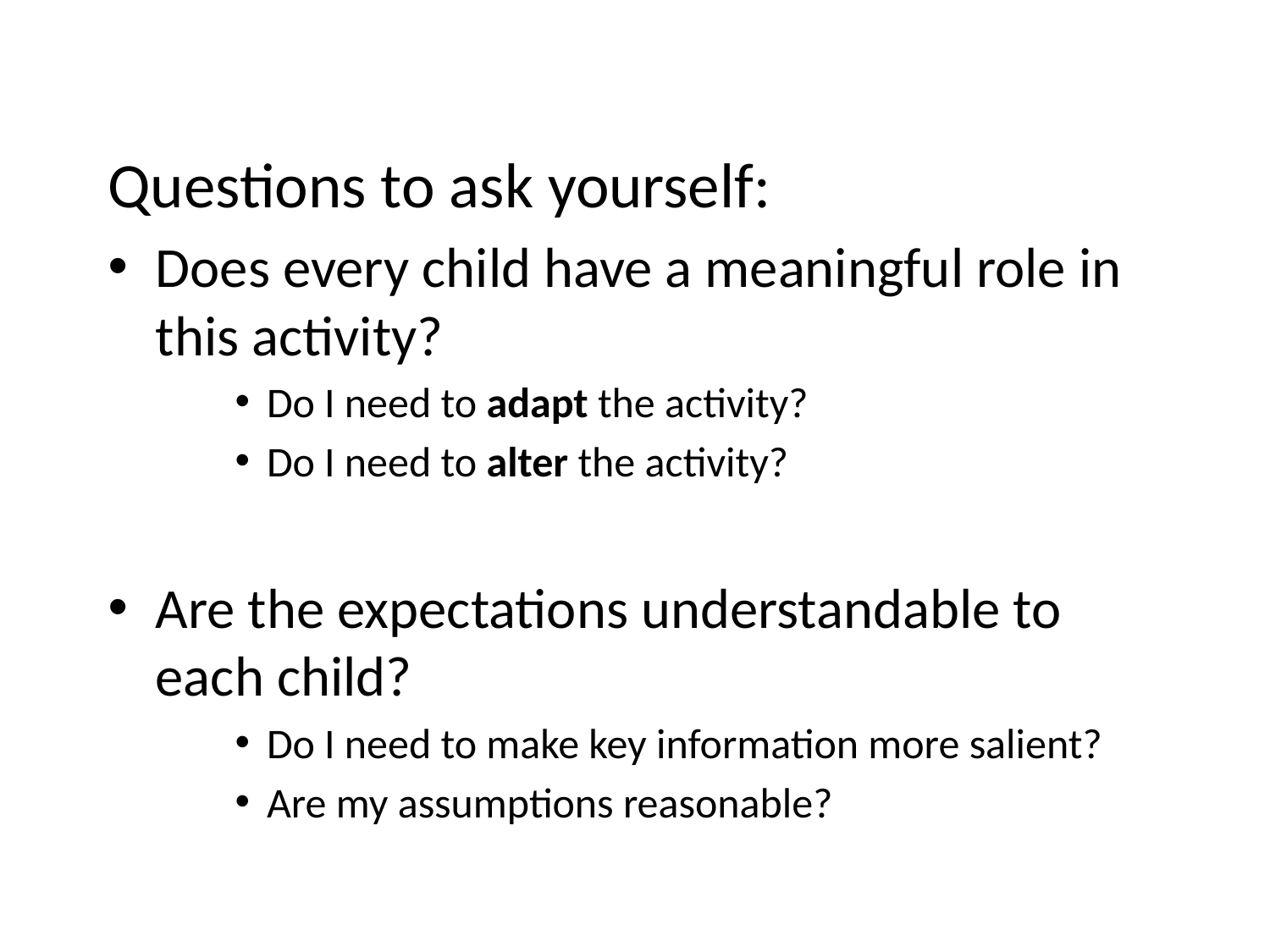

Questions to ask yourself:
Does every child have a meaningful role in this activity?
Do I need to adapt the activity?
Do I need to alter the activity?

Are the expectations understandable to each child?
Do I need to make key information more salient?
Are my assumptions reasonable?